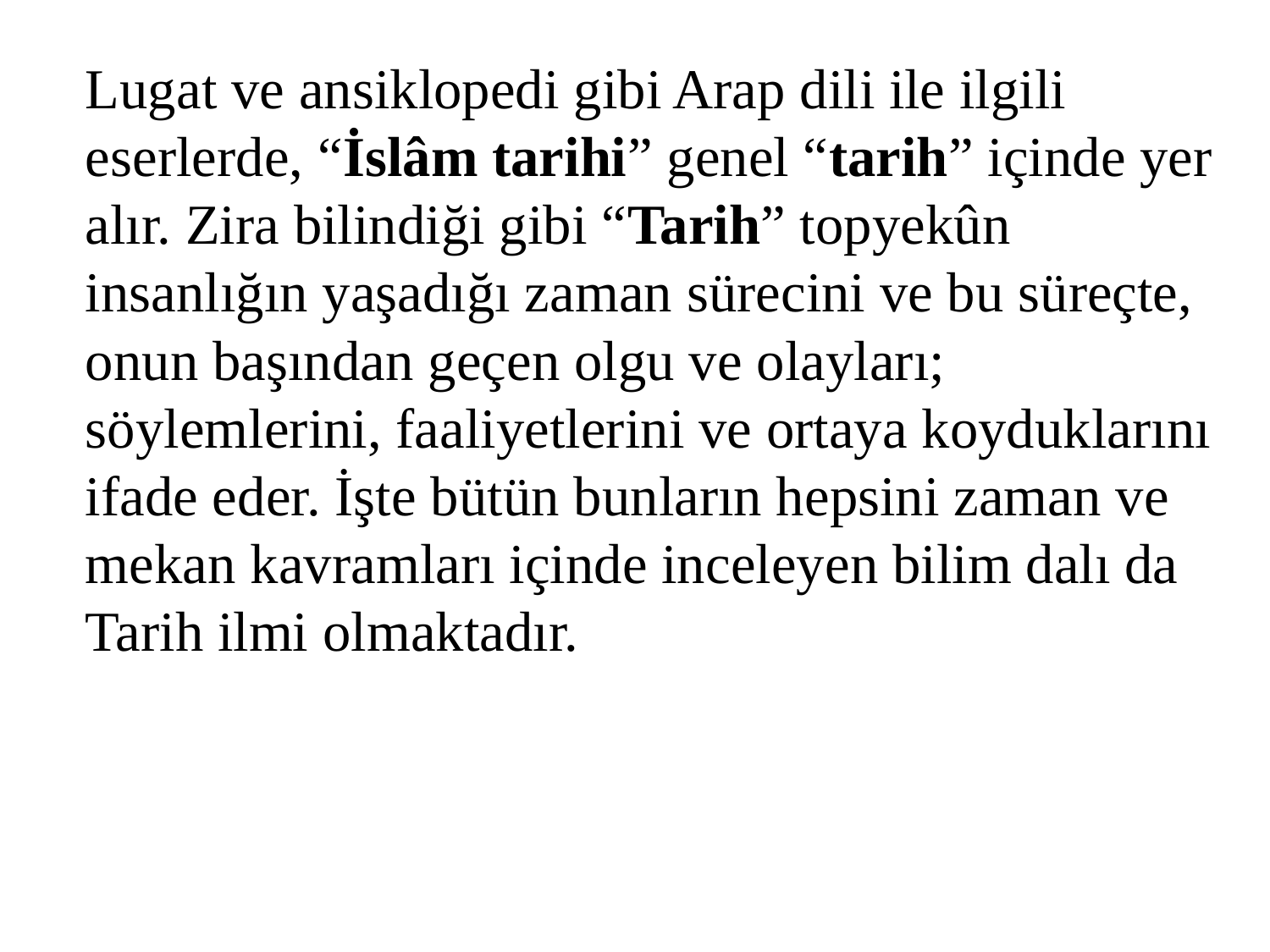

Lugat ve ansiklopedi gibi Arap dili ile ilgili eserlerde, “İslâm tarihi” genel “tarih” içinde yer alır. Zira bilindiği gibi “Tarih” topyekûn insanlığın yaşadığı zaman sürecini ve bu süreçte, onun başından geçen olgu ve olayları; söylemlerini, faaliyetlerini ve ortaya koyduklarını ifade eder. İşte bütün bunların hepsini zaman ve mekan kavramları içinde inceleyen bilim dalı da Tarih ilmi olmaktadır.